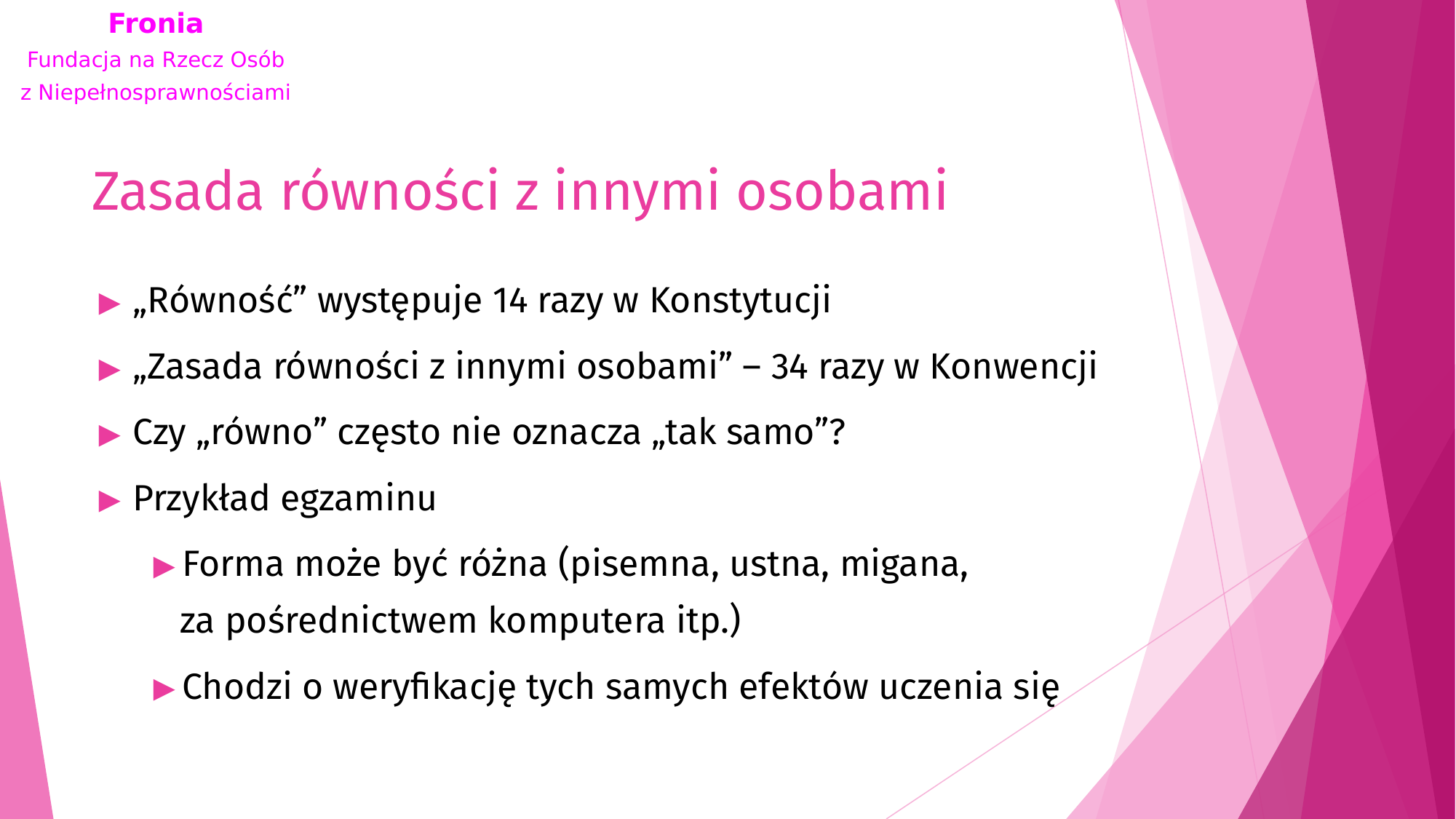

# Zasada równości z innymi osobami
„Równość” występuje 14 razy w Konstytucji
„Zasada równości z innymi osobami” – 34 razy w Konwencji
Czy „równo” często nie oznacza „tak samo”?
Przykład egzaminu
Forma może być różna (pisemna, ustna, migana, za pośrednictwem komputera itp.)
Chodzi o weryfikację tych samych efektów uczenia się